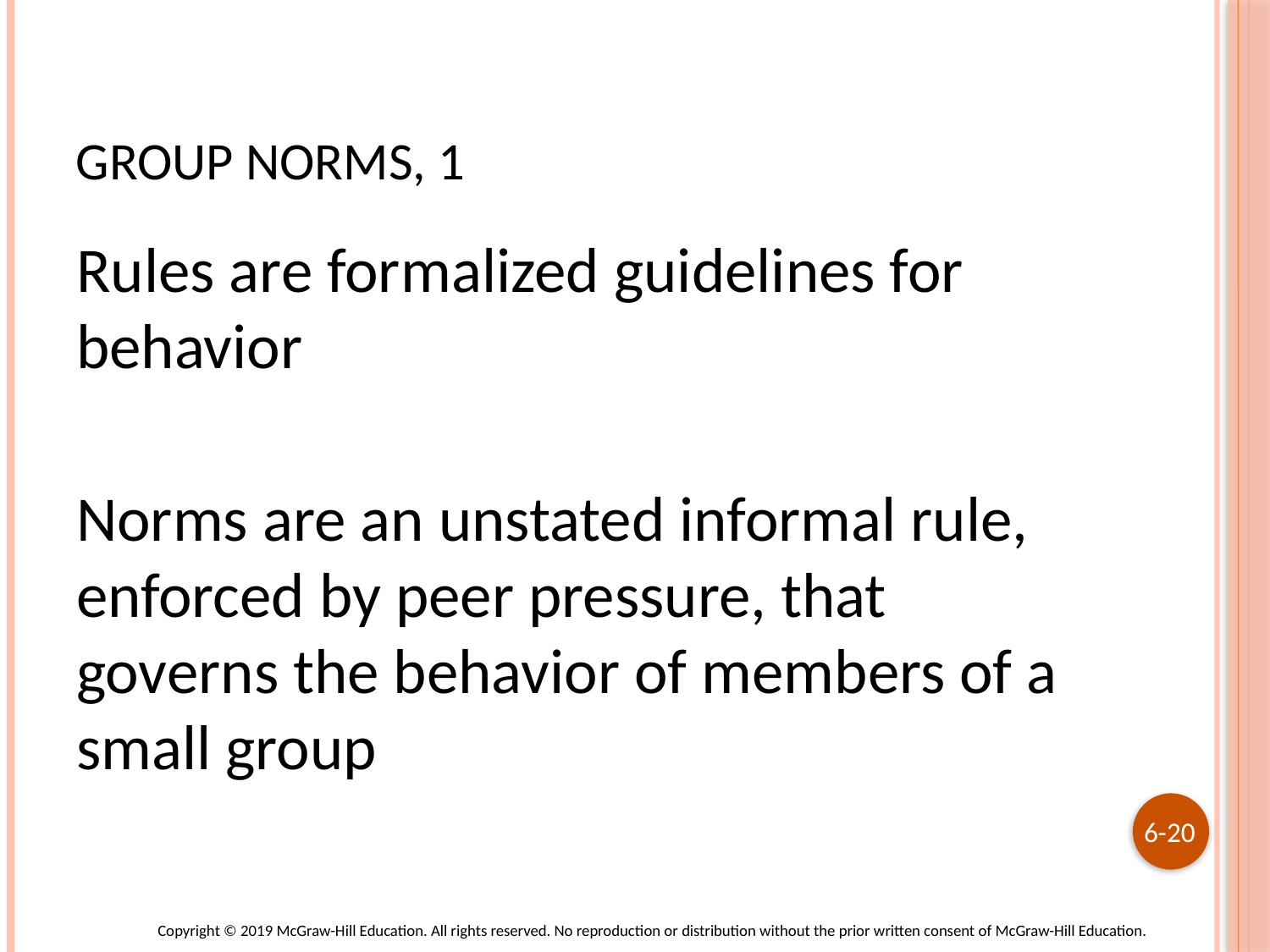

# Group Norms, 1
Rules are formalized guidelines for behavior

Norms are an unstated informal rule, enforced by peer pressure, that governs the behavior of members of a small group